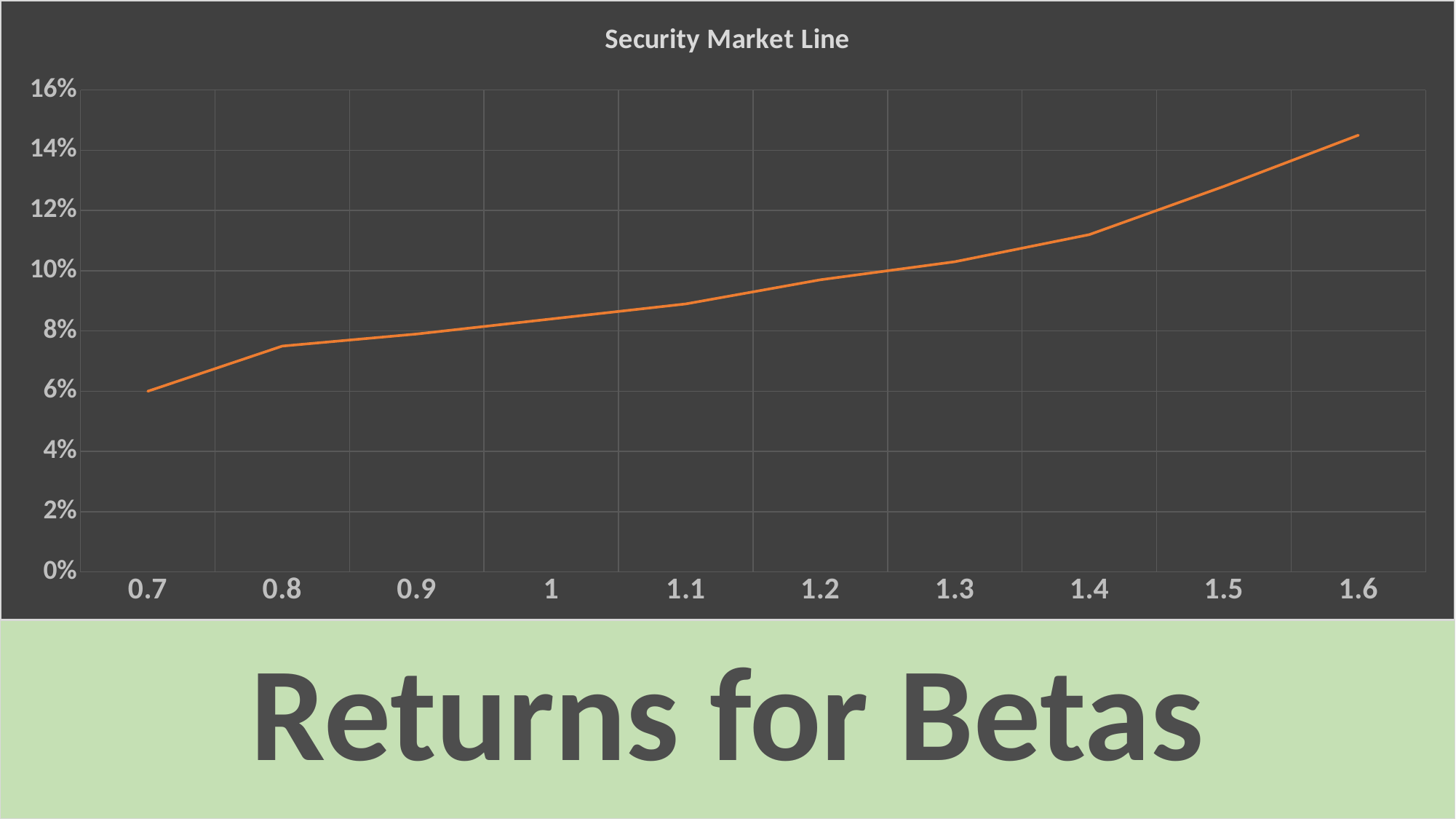

### Chart: Security Market Line

| Category | Returns |
|---|---|
| 0.7 | 0.06 |
| 0.8 | 0.075 |
| 0.9 | 0.079 |
| 1 | 0.084 |
| 1.1000000000000001 | 0.089 |
| 1.2 | 0.097 |
| 1.3 | 0.103 |
| 1.4 | 0.112 |
| 1.5 | 0.128 |
| 1.6 | 0.145 |
Returns for Betas